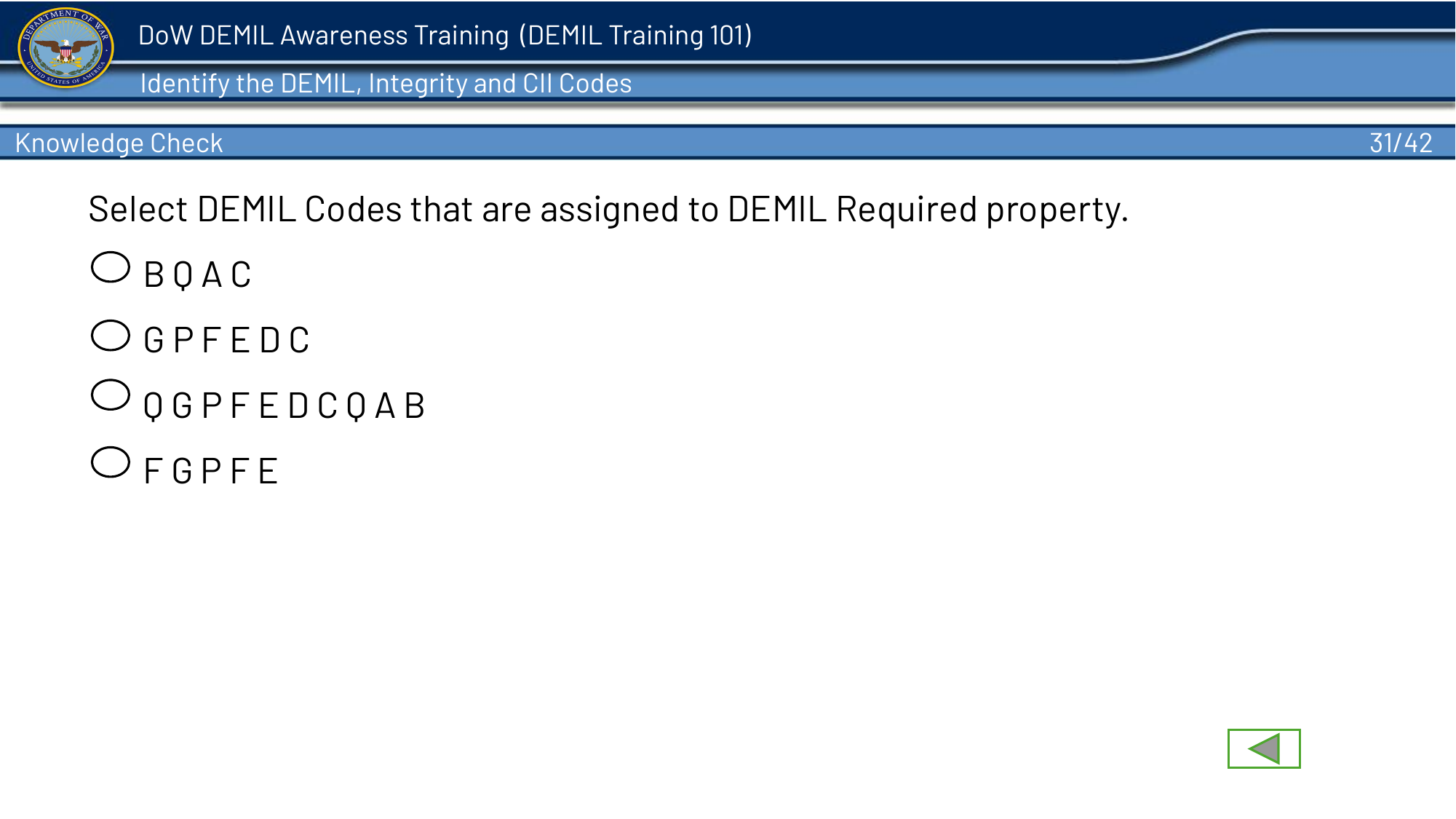

Identify the DEMIL, Integrity and CII Codes
Knowledge Check                                                                                                                                                                                                                  31/42
Select DEMIL Codes that are assigned to DEMIL Required property.
B Q A C
G P F E D C
Q G P F E D C Q A B
F G P F E